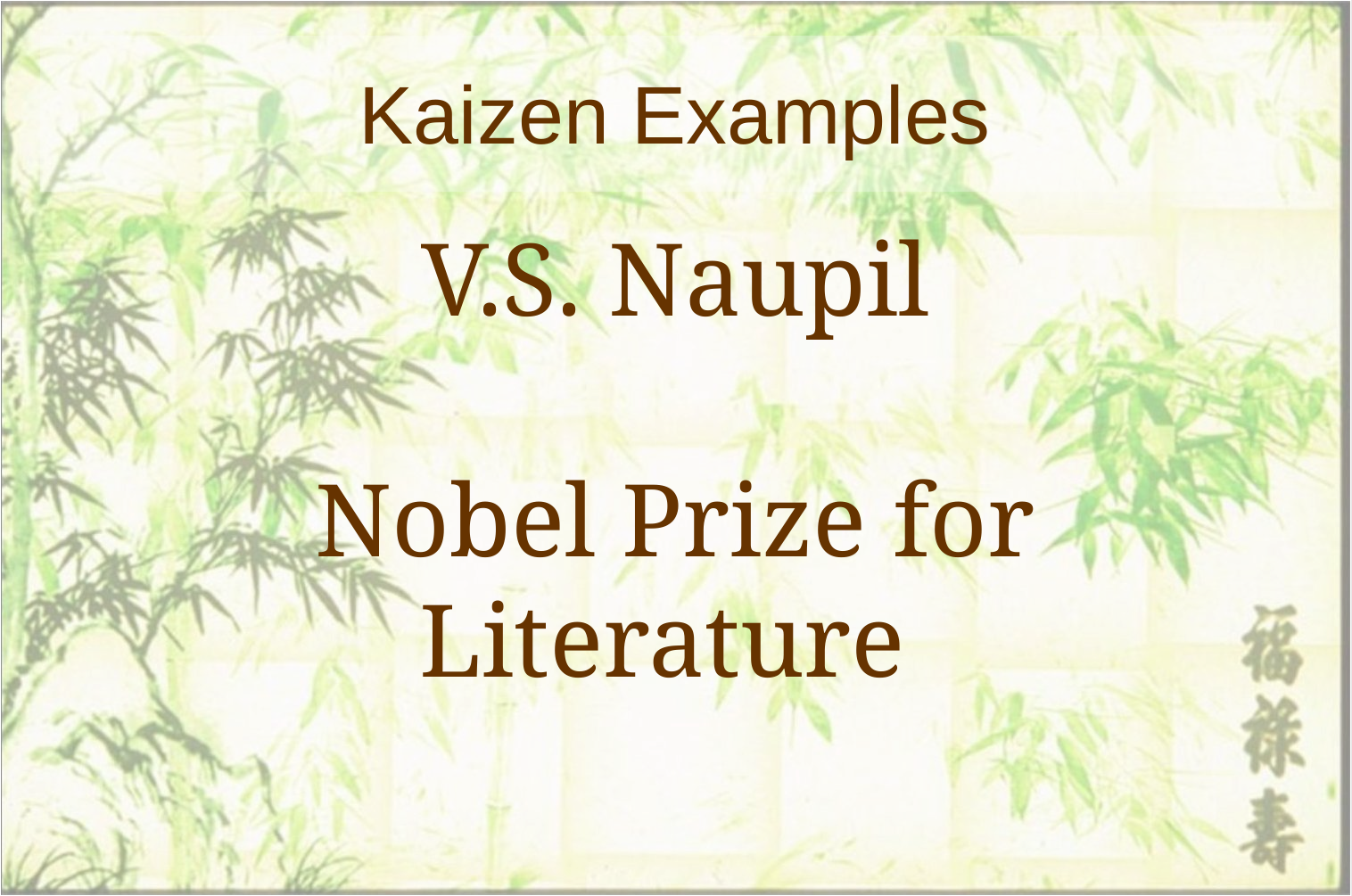

# Kaizen Examples
V.S. Naupil
Nobel Prize for Literature